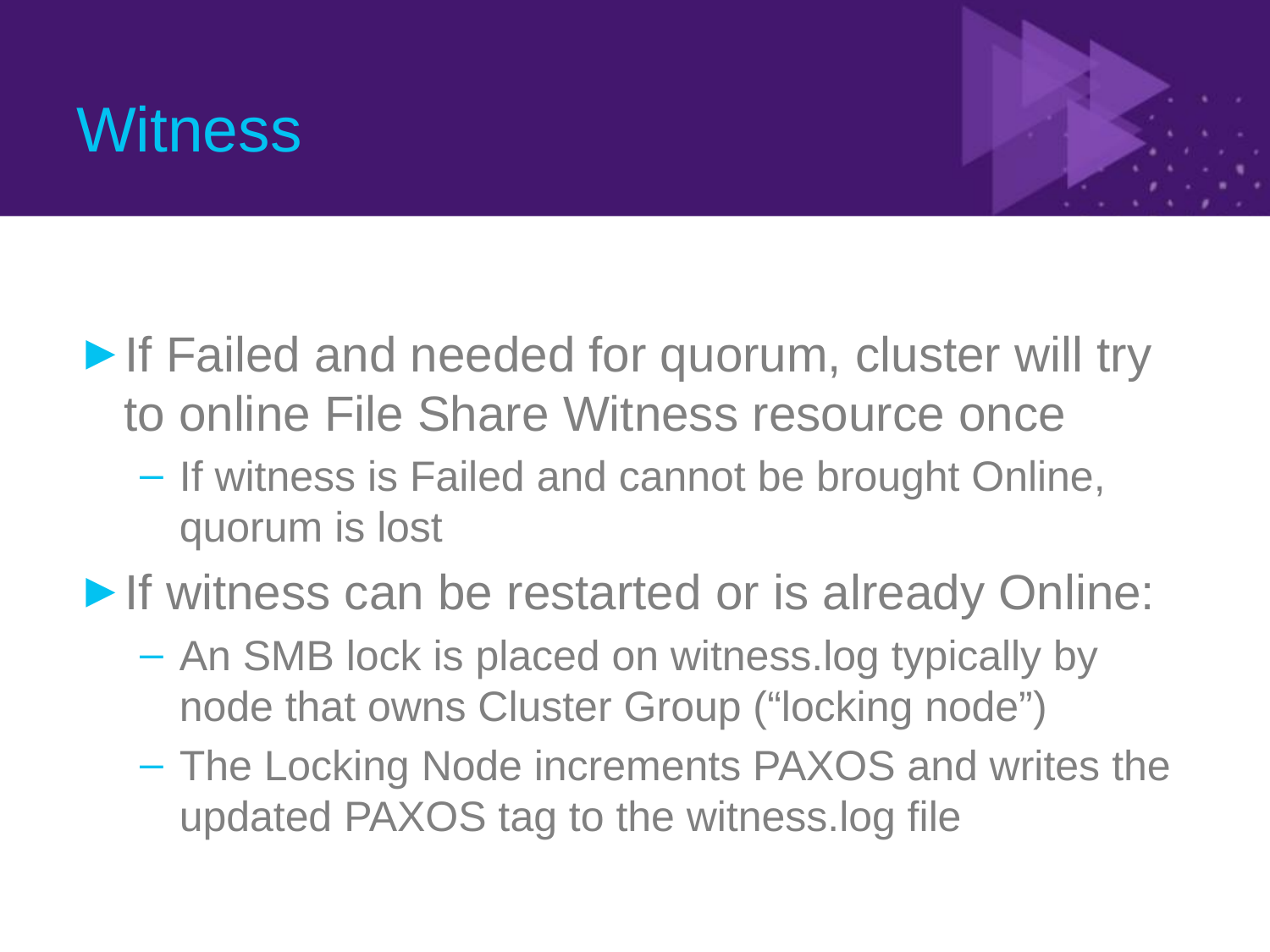

# Witness
If Failed and needed for quorum, cluster will try to online File Share Witness resource once
If witness is Failed and cannot be brought Online, quorum is lost
If witness can be restarted or is already Online:
An SMB lock is placed on witness.log typically by node that owns Cluster Group (“locking node”)
The Locking Node increments PAXOS and writes the updated PAXOS tag to the witness.log file